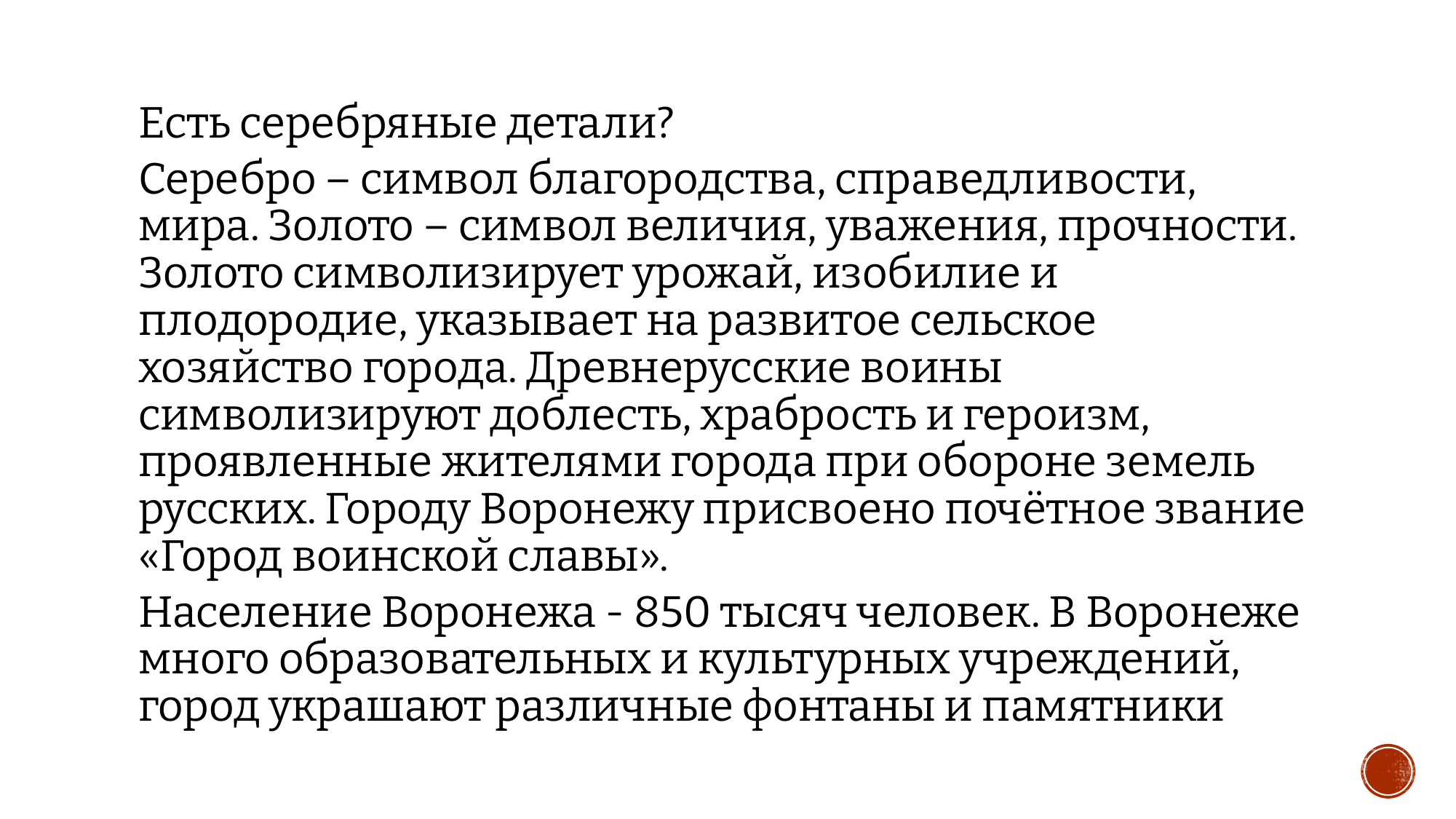

Есть серебряные детали?
Серебро – символ благородства, справедливости, мира. Золото – символ величия, уважения, прочности. Золото символизирует урожай, изобилие и плодородие, указывает на развитое сельское хозяйство города. Древнерусские воины символизируют доблесть, храбрость и героизм, проявленные жителями города при обороне земель русских. Городу Воронежу присвоено почётное звание «Город воинской славы».
Население Воронежа - 850 тысяч человек. В Воронеже много образовательных и культурных учреждений, город украшают различные фонтаны и памятники